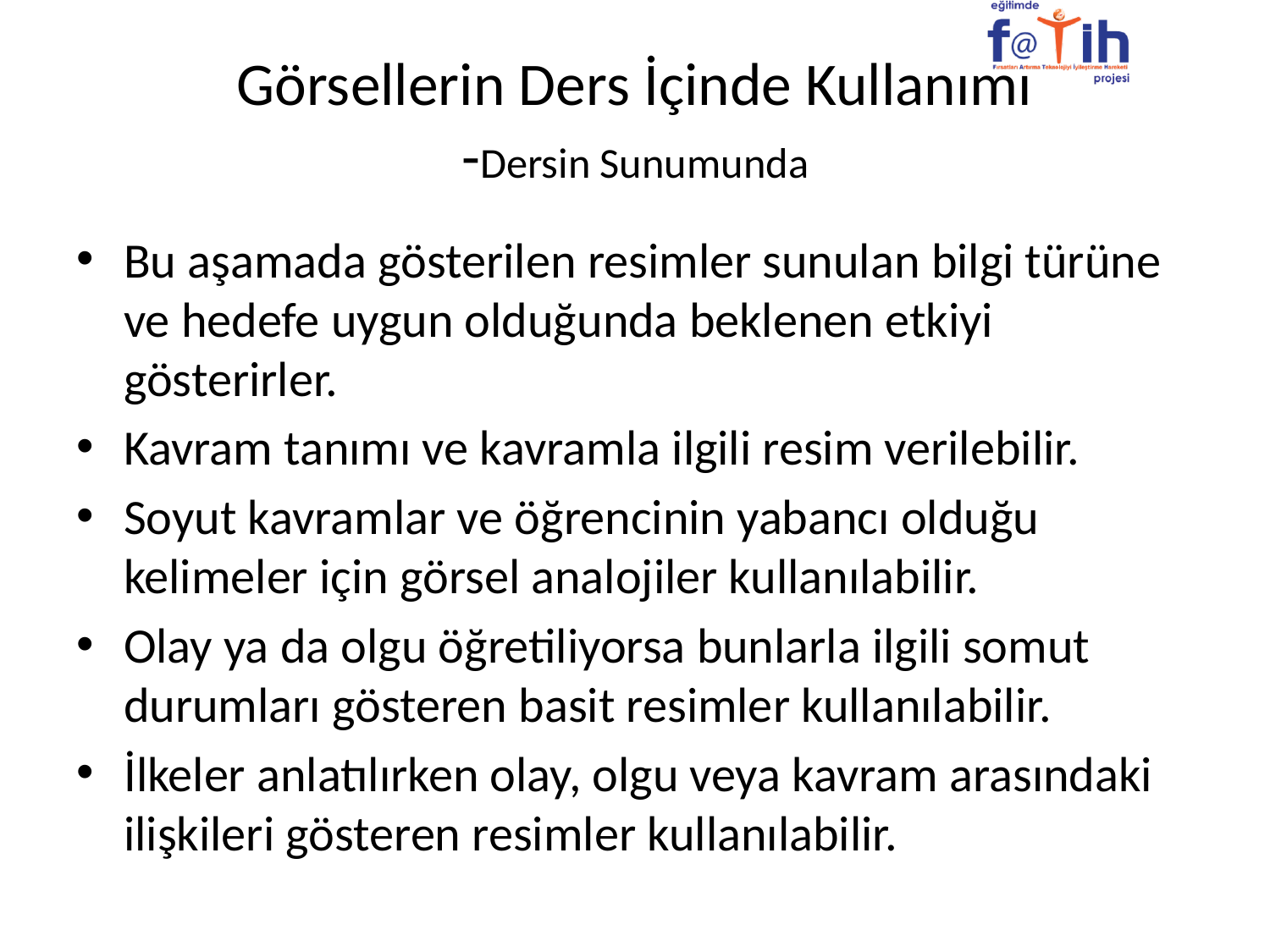

# Görsellerin Ders İçinde Kullanımı -Dersin Sunumunda
Bu aşamada gösterilen resimler sunulan bilgi türüne ve hedefe uygun olduğunda beklenen etkiyi gösterirler.
Kavram tanımı ve kavramla ilgili resim verilebilir.
Soyut kavramlar ve öğrencinin yabancı olduğu kelimeler için görsel analojiler kullanılabilir.
Olay ya da olgu öğretiliyorsa bunlarla ilgili somut durumları gösteren basit resimler kullanılabilir.
İlkeler anlatılırken olay, olgu veya kavram arasındaki ilişkileri gösteren resimler kullanılabilir.